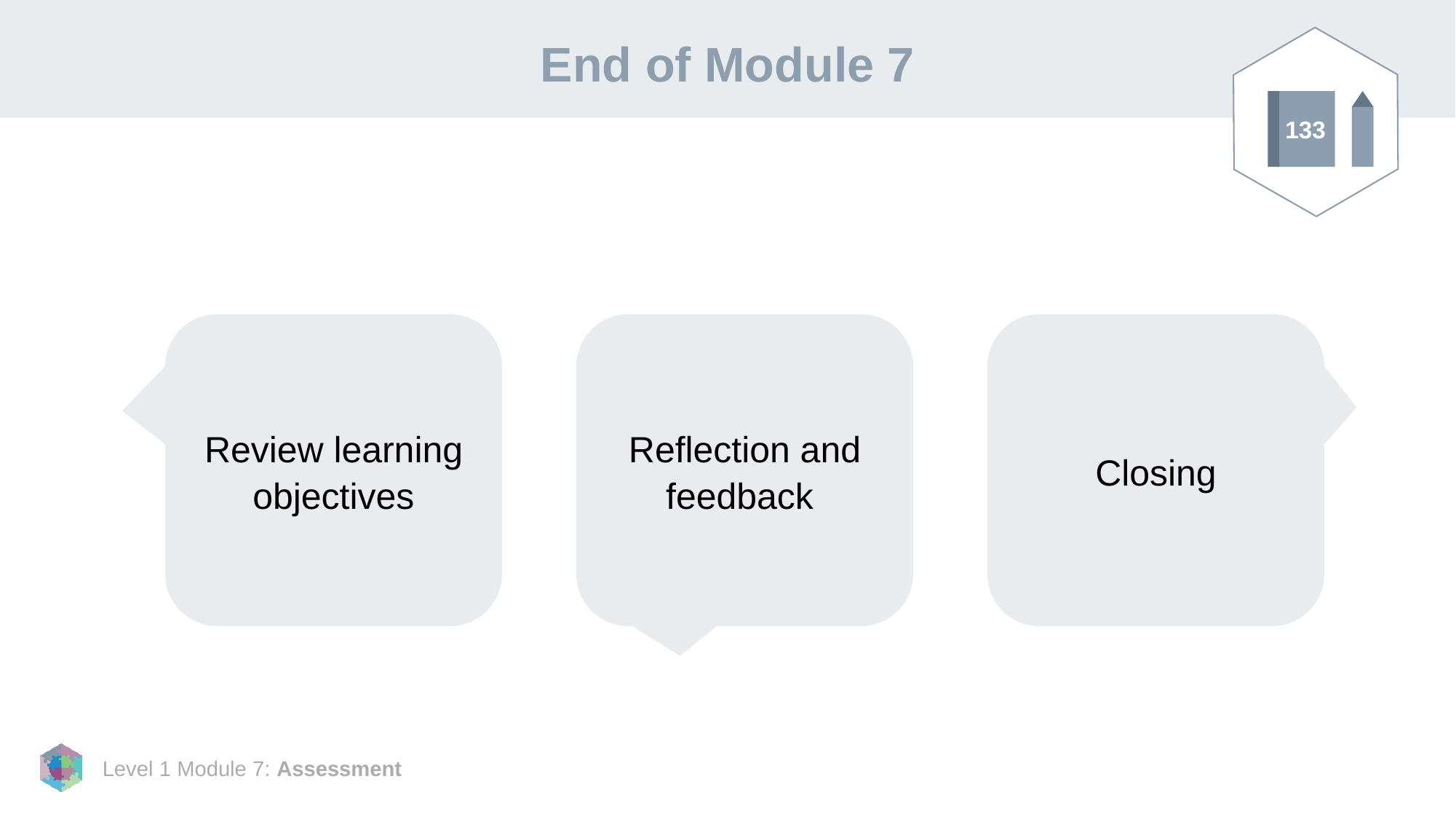

# End of Module 7

133

Review learning objectives
Reflection and feedback
Closing